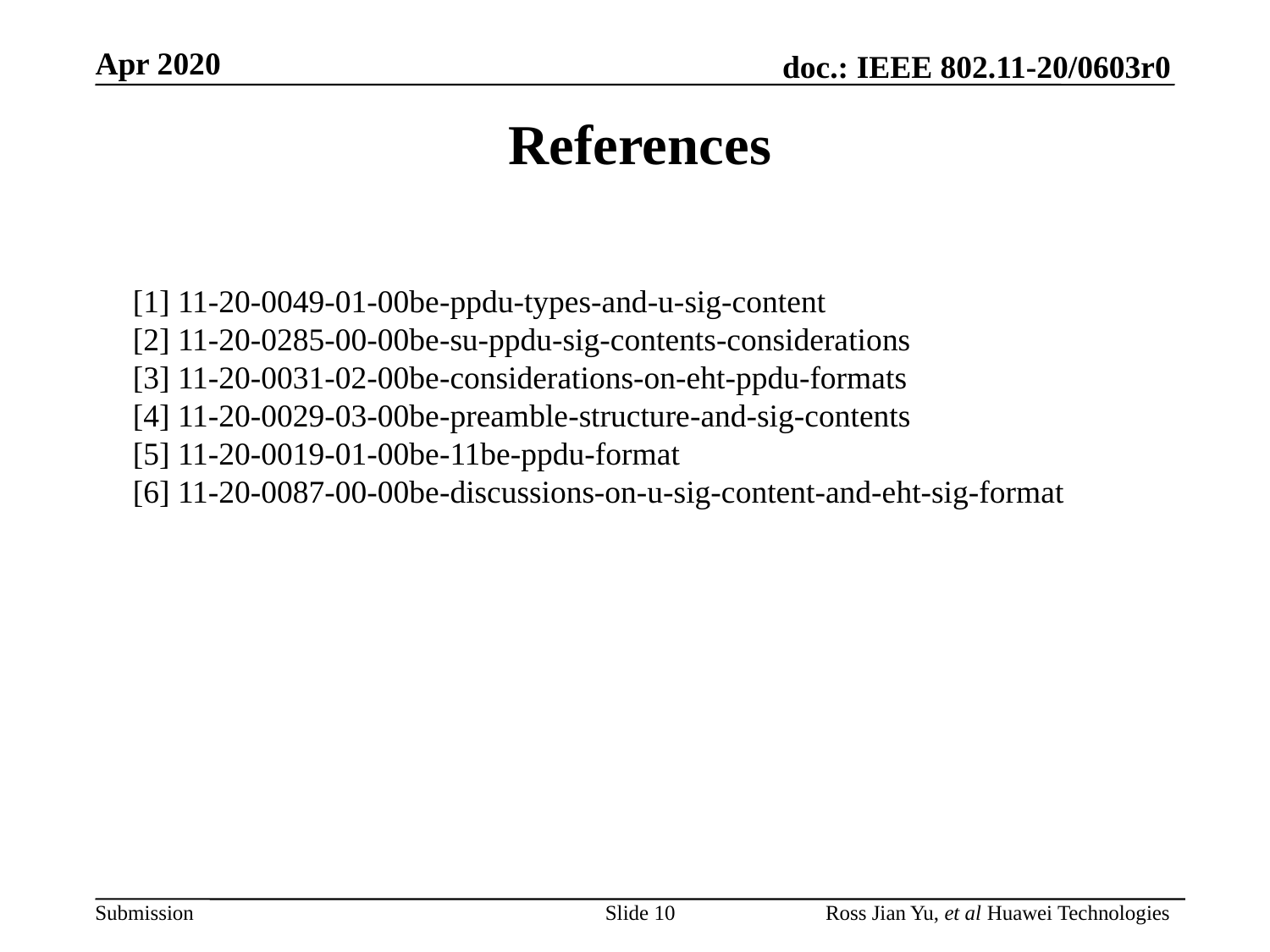

References
[1] 11-20-0049-01-00be-ppdu-types-and-u-sig-content
[2] 11-20-0285-00-00be-su-ppdu-sig-contents-considerations
[3] 11-20-0031-02-00be-considerations-on-eht-ppdu-formats
[4] 11-20-0029-03-00be-preamble-structure-and-sig-contents
[5] 11-20-0019-01-00be-11be-ppdu-format
[6] 11-20-0087-00-00be-discussions-on-u-sig-content-and-eht-sig-format

Slide 10